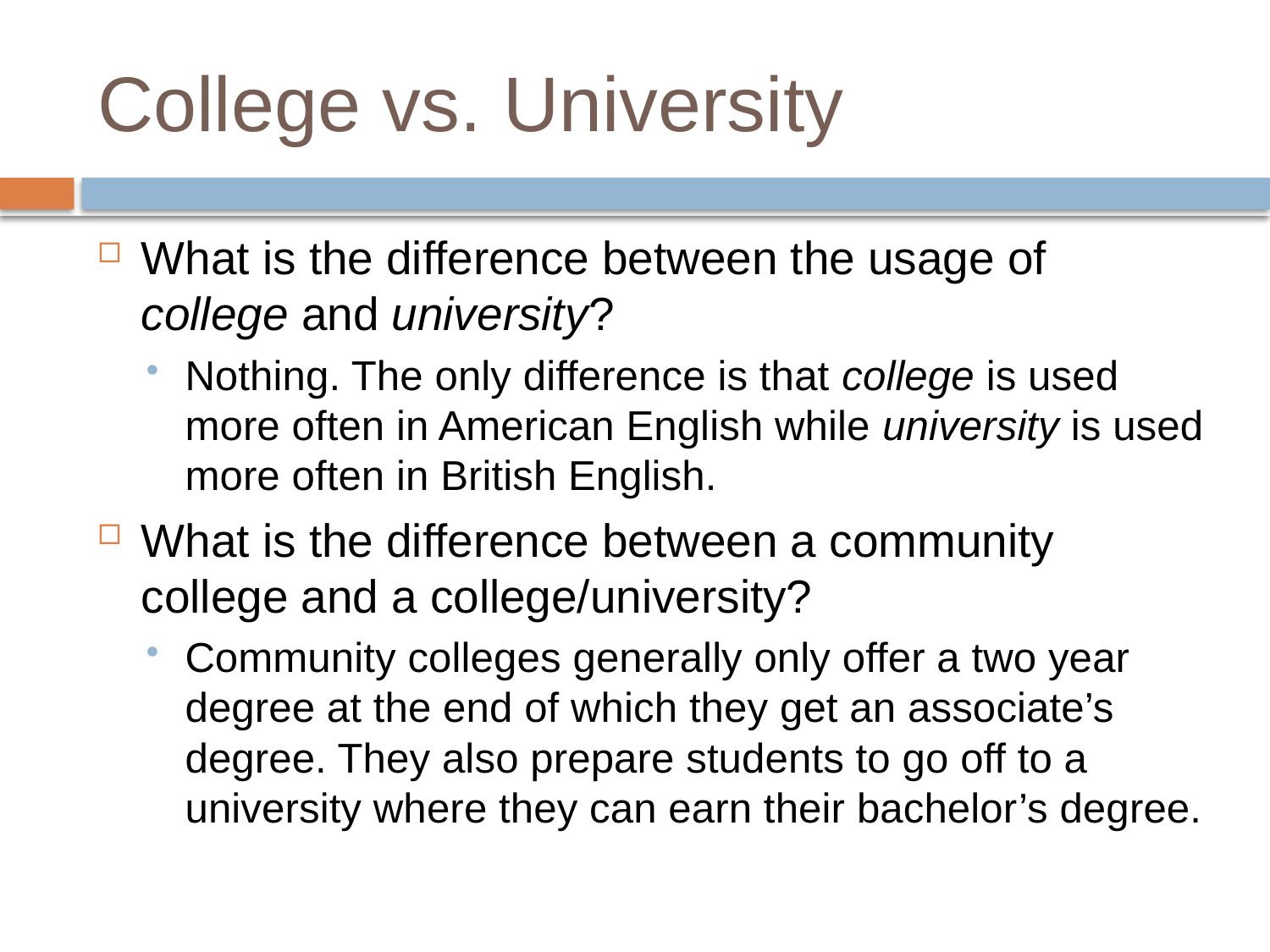

# College vs. University
What is the difference between the usage of college and university?
Nothing. The only difference is that college is used more often in American English while university is used more often in British English.
What is the difference between a community college and a college/university?
Community colleges generally only offer a two year degree at the end of which they get an associate’s degree. They also prepare students to go off to a university where they can earn their bachelor’s degree.